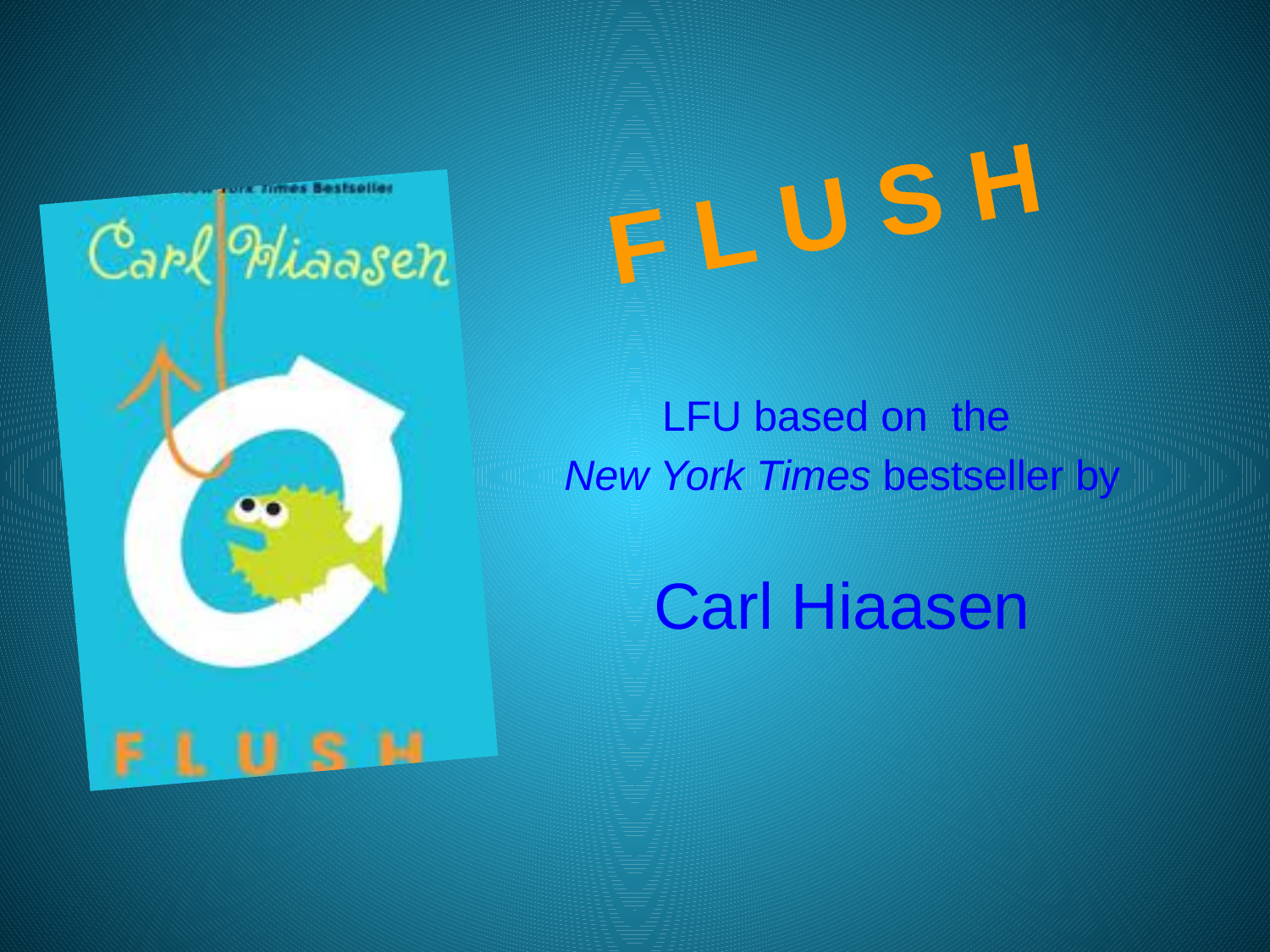

# F L U S H

LFU based on  the
New York Times bestseller by

Carl Hiaasen